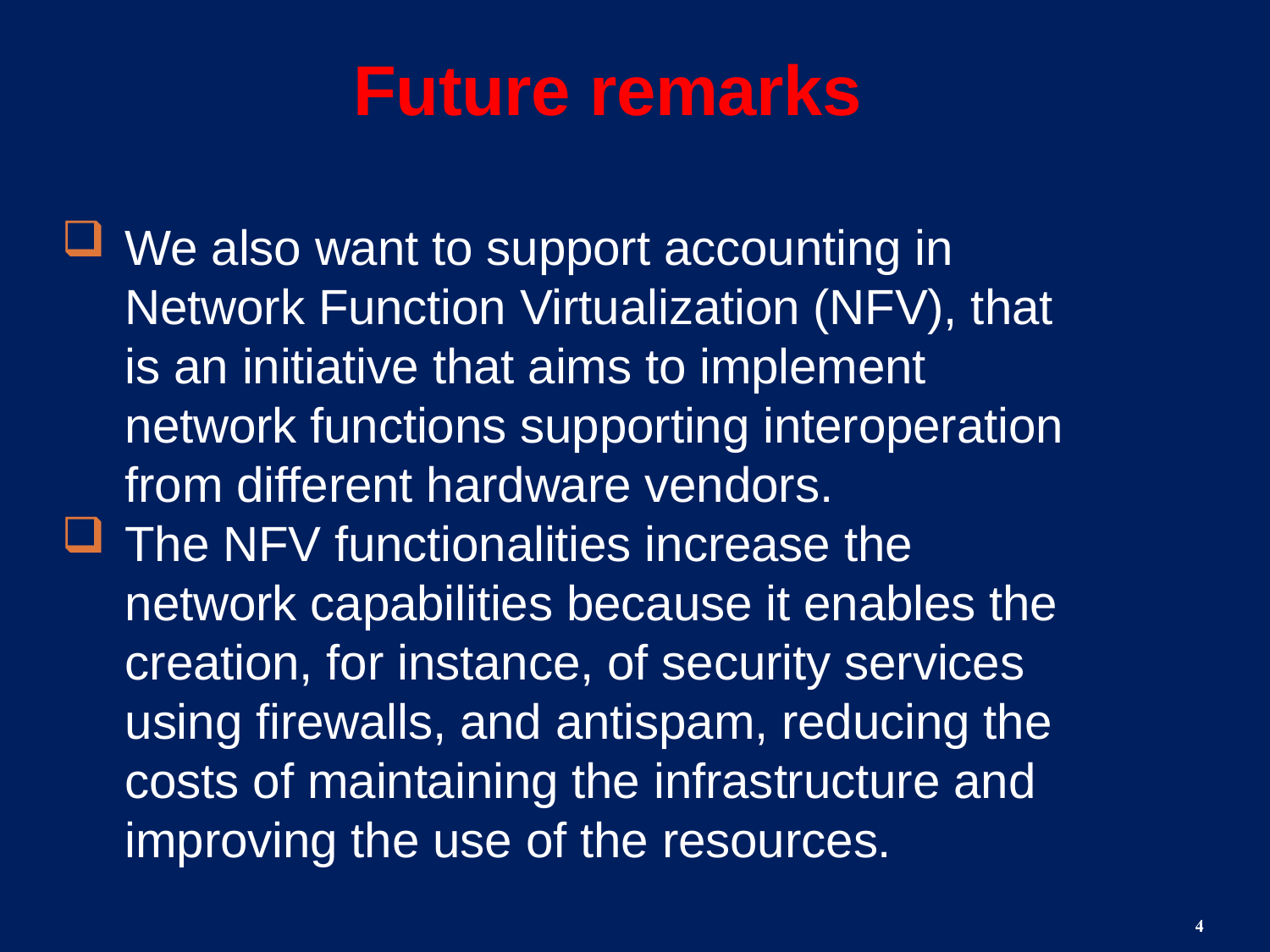

Future remarks
We also want to support accounting in Network Function Virtualization (NFV), that is an initiative that aims to implement  network functions supporting interoperation from different hardware vendors.
The NFV functionalities increase the network capabilities because it enables the creation, for instance, of security services using firewalls, and antispam, reducing the costs of maintaining the infrastructure and improving the use of the resources.